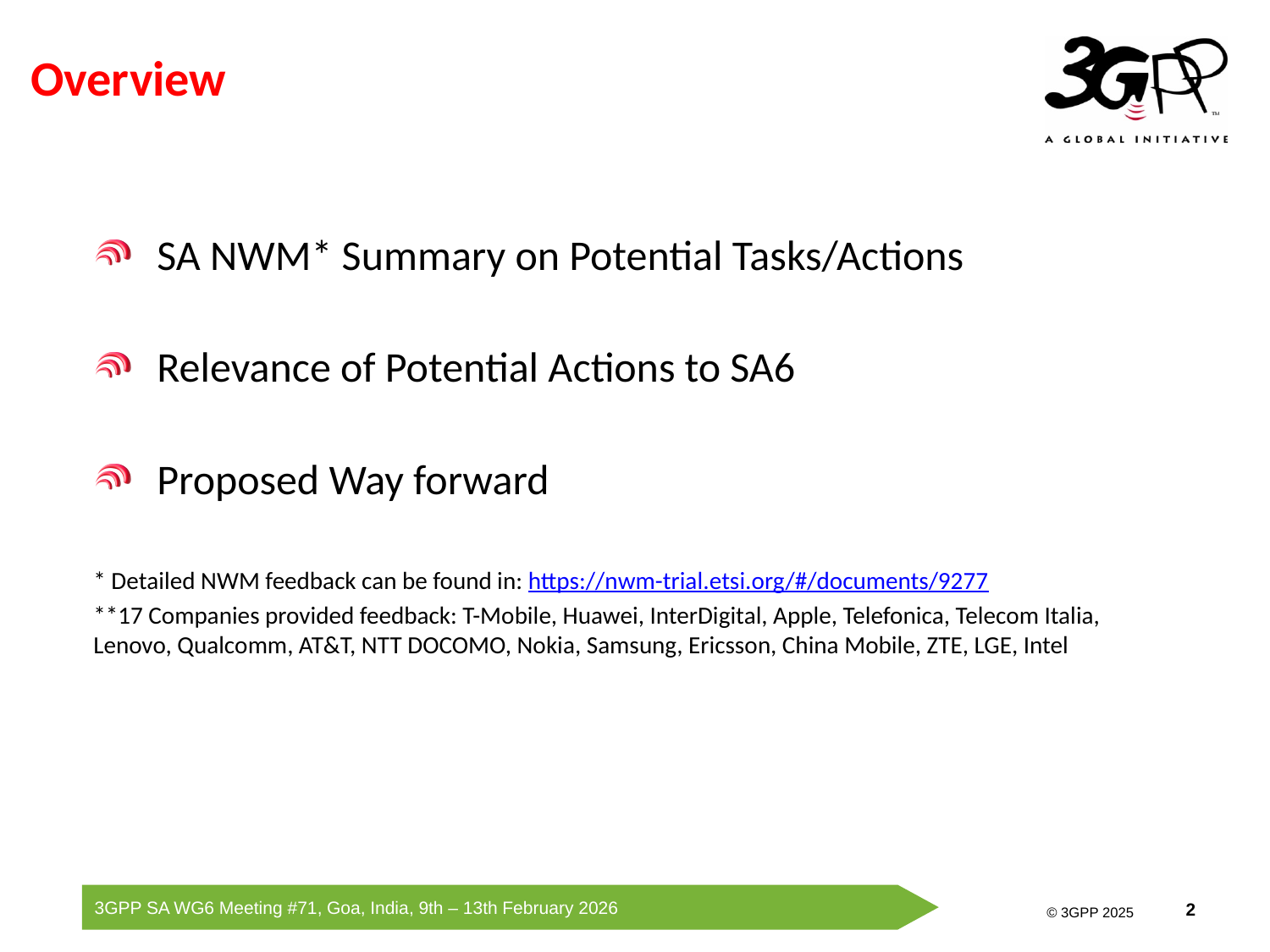

# Overview
SA NWM* Summary on Potential Tasks/Actions

Relevance of Potential Actions to SA6

Proposed Way forward

* Detailed NWM feedback can be found in: https://nwm-trial.etsi.org/#/documents/9277
**17 Companies provided feedback: T-Mobile, Huawei, InterDigital, Apple, Telefonica, Telecom Italia, Lenovo, Qualcomm, AT&T, NTT DOCOMO, Nokia, Samsung, Ericsson, China Mobile, ZTE, LGE, Intel